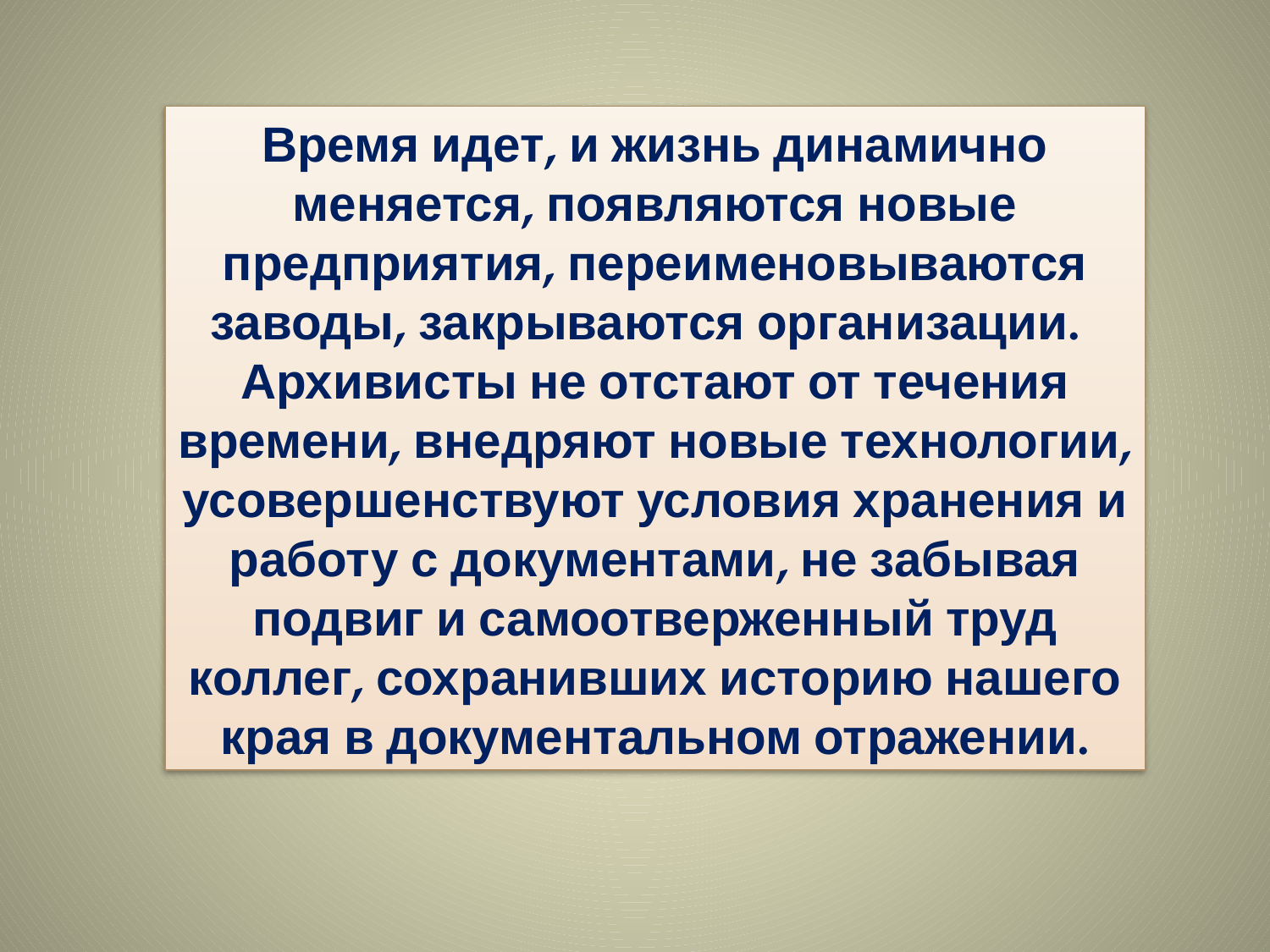

Время идет, и жизнь динамично меняется, появляются новые предприятия, переименовываются заводы, закрываются организации. 	Архивисты не отстают от течения времени, внедряют новые технологии, усовершенствуют условия хранения и работу с документами, не забывая подвиг и самоотверженный труд коллег, сохранивших историю нашего края в документальном отражении.